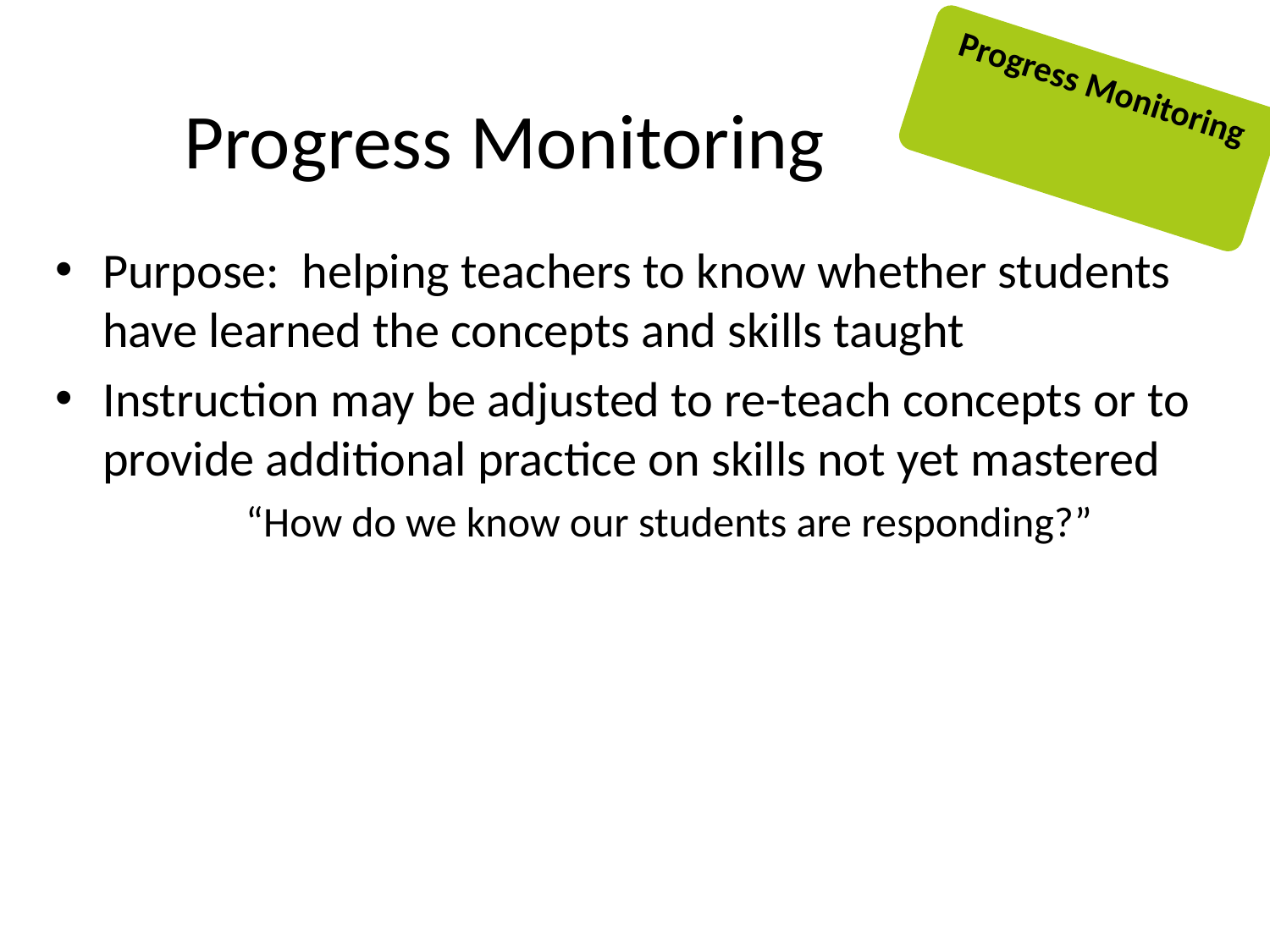

# Progress Monitoring
Progress Monitoring
Purpose:  helping teachers to know whether students have learned the concepts and skills taught
Instruction may be adjusted to re-teach concepts or to provide additional practice on skills not yet mastered
	“How do we know our students are responding?”